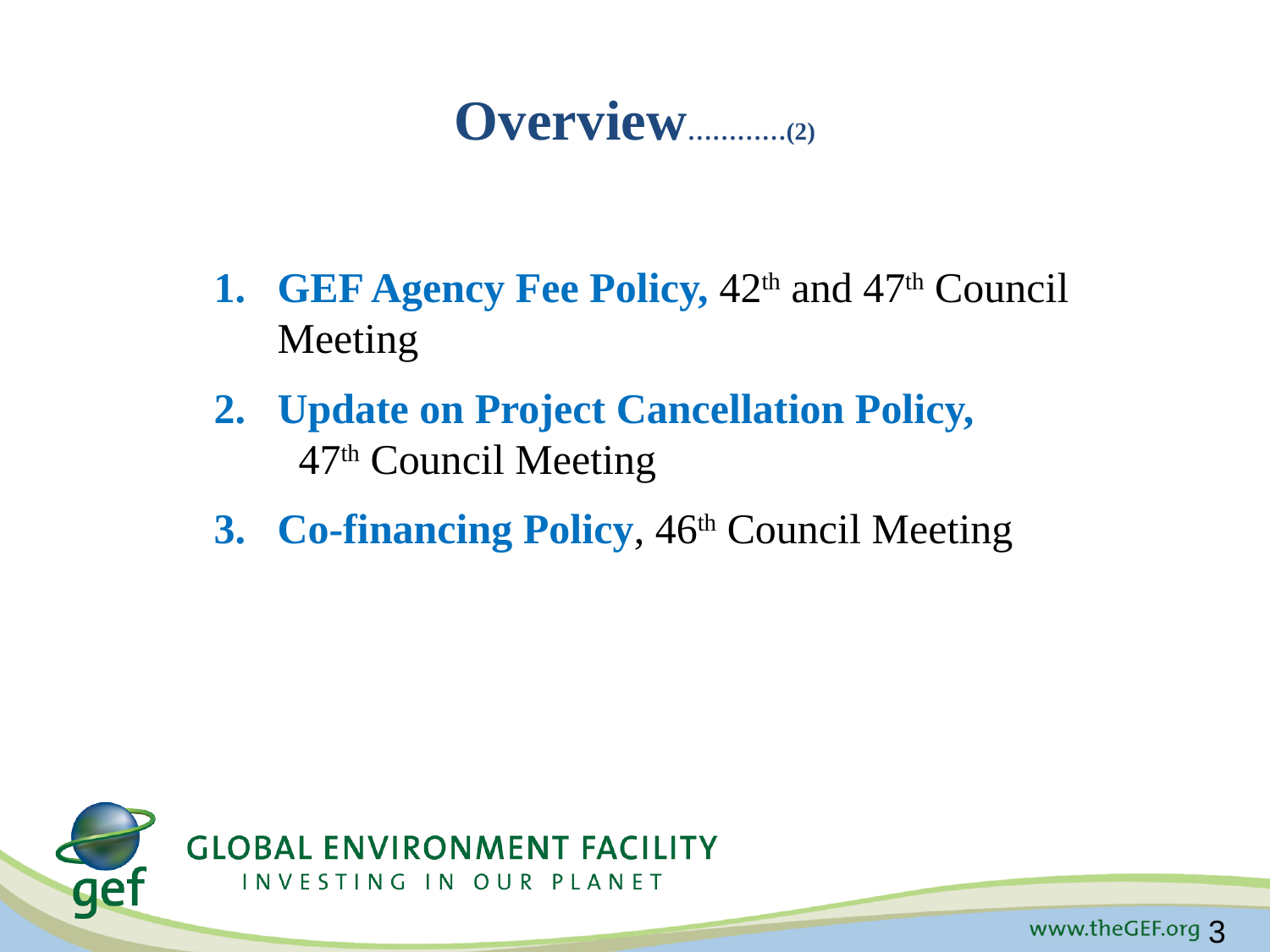

# Overview…………(2)
GEF Agency Fee Policy, 42th and 47th Council Meeting
Update on Project Cancellation Policy,
  47th Council Meeting
Co-financing Policy, 46th Council Meeting